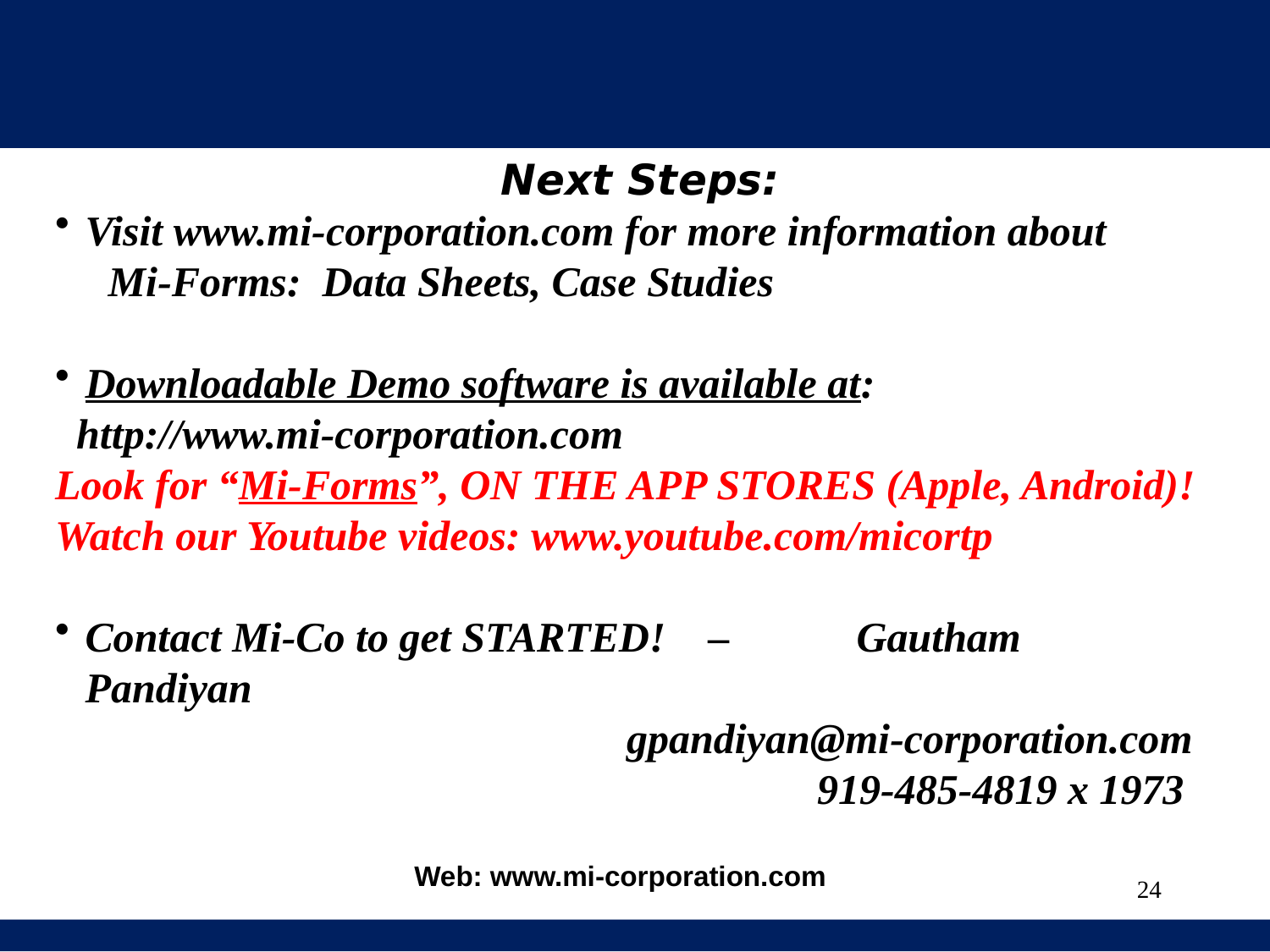

Next Steps:
Visit www.mi-corporation.com for more information about
     Mi-Forms:  Data Sheets, Case Studies

Downloadable Demo software is available at:
  http://www.mi-corporation.com
Look for “Mi-Forms”, ON THE APP STORES (Apple, Android)!
Watch our Youtube videos: www.youtube.com/micortp

Contact Mi-Co to get STARTED!    –            Gautham Pandiyan
				      gpandiyan@mi-corporation.com
				      		919-485-4819 x 1973
Web: www.mi-corporation.com
24